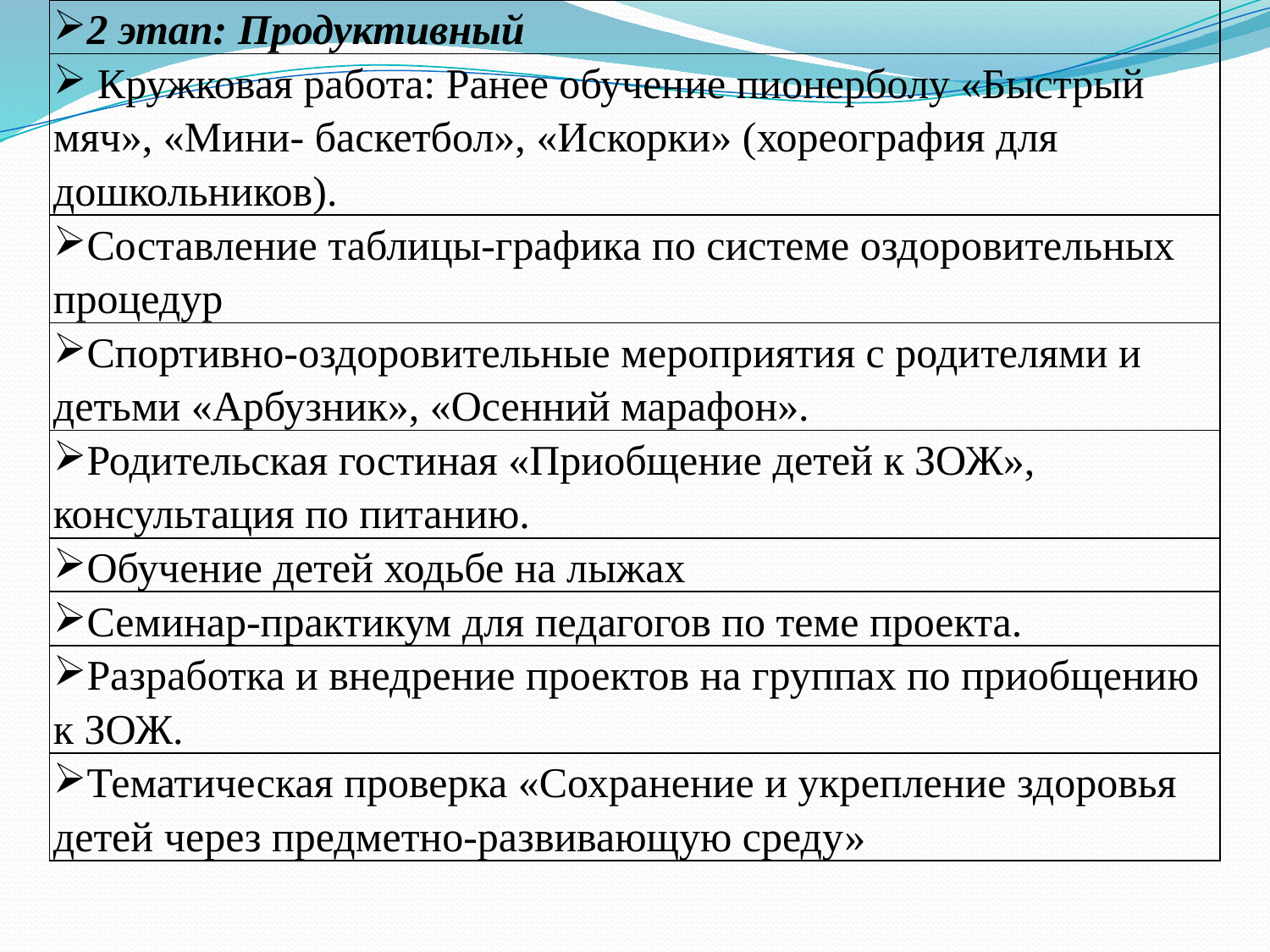

| 2 этап: Продуктивный |
| --- |
| Кружковая работа: Ранее обучение пионерболу «Быстрый мяч», «Мини- баскетбол», «Искорки» (хореография для дошкольников). |
| Составление таблицы-графика по системе оздоровительных процедур |
| Спортивно-оздоровительные мероприятия с родителями и детьми «Арбузник», «Осенний марафон». |
| Родительская гостиная «Приобщение детей к ЗОЖ», консультация по питанию. |
| Обучение детей ходьбе на лыжах |
| Семинар-практикум для педагогов по теме проекта. |
| Разработка и внедрение проектов на группах по приобщению к ЗОЖ. |
| Тематическая проверка «Сохранение и укрепление здоровья детей через предметно-развивающую среду» |